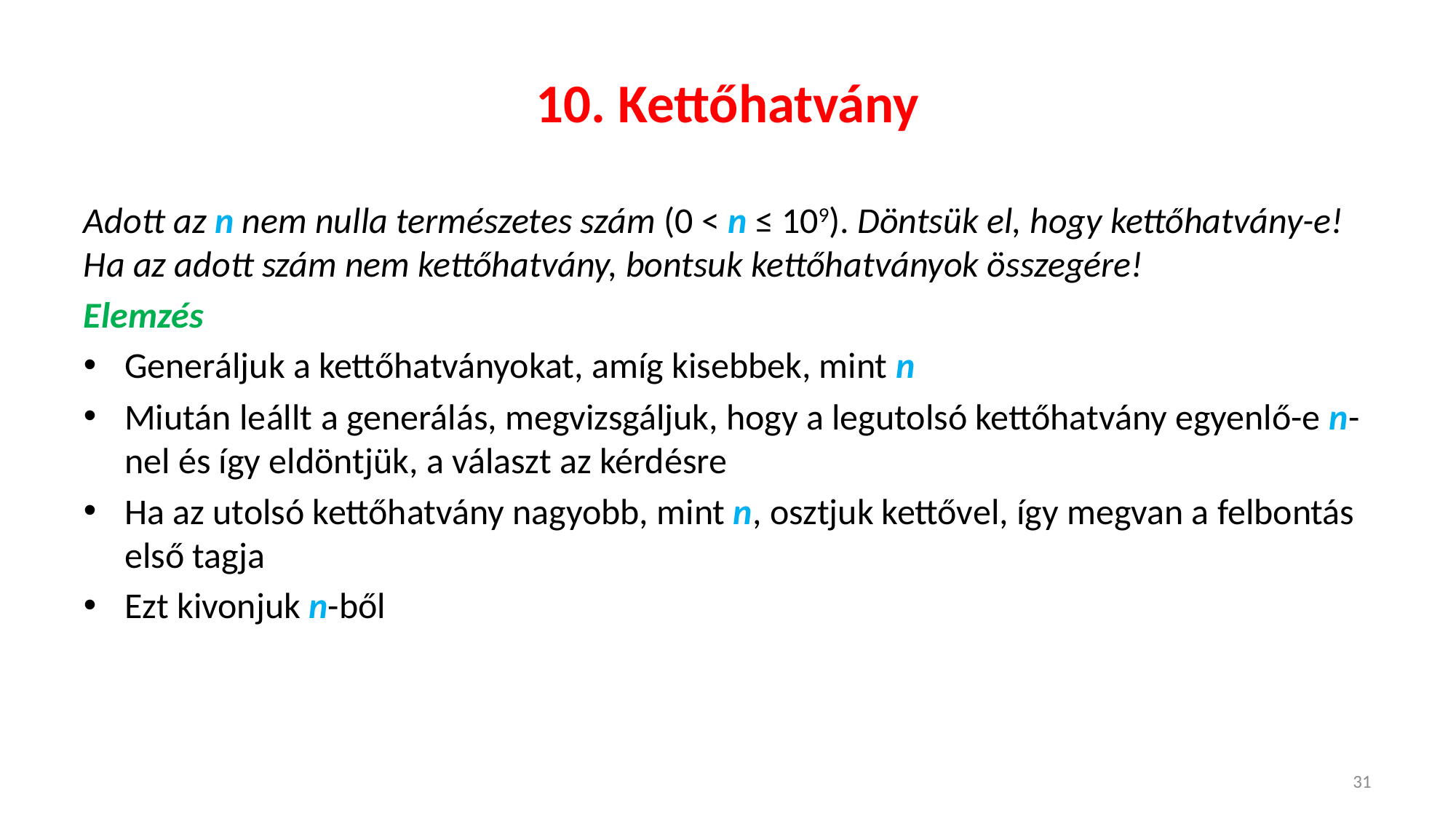

# 10. Kettőhatvány
Adott az n nem nulla természetes szám (0 < n ≤ 109). Döntsük el, hogy kettőhatvány-e! Ha az adott szám nem kettőhatvány, bontsuk kettőhatványok összegére!
Elemzés
Generáljuk a kettőhatványokat, amíg kisebbek, mint n
Miután leállt a generálás, megvizsgáljuk, hogy a legutolsó kettőhatvány egyenlő-e n-nel és így eldöntjük, a választ az kérdésre
Ha az utolsó kettőhatvány nagyobb, mint n, osztjuk kettővel, így megvan a felbontás első tagja
Ezt kivonjuk n-ből
31